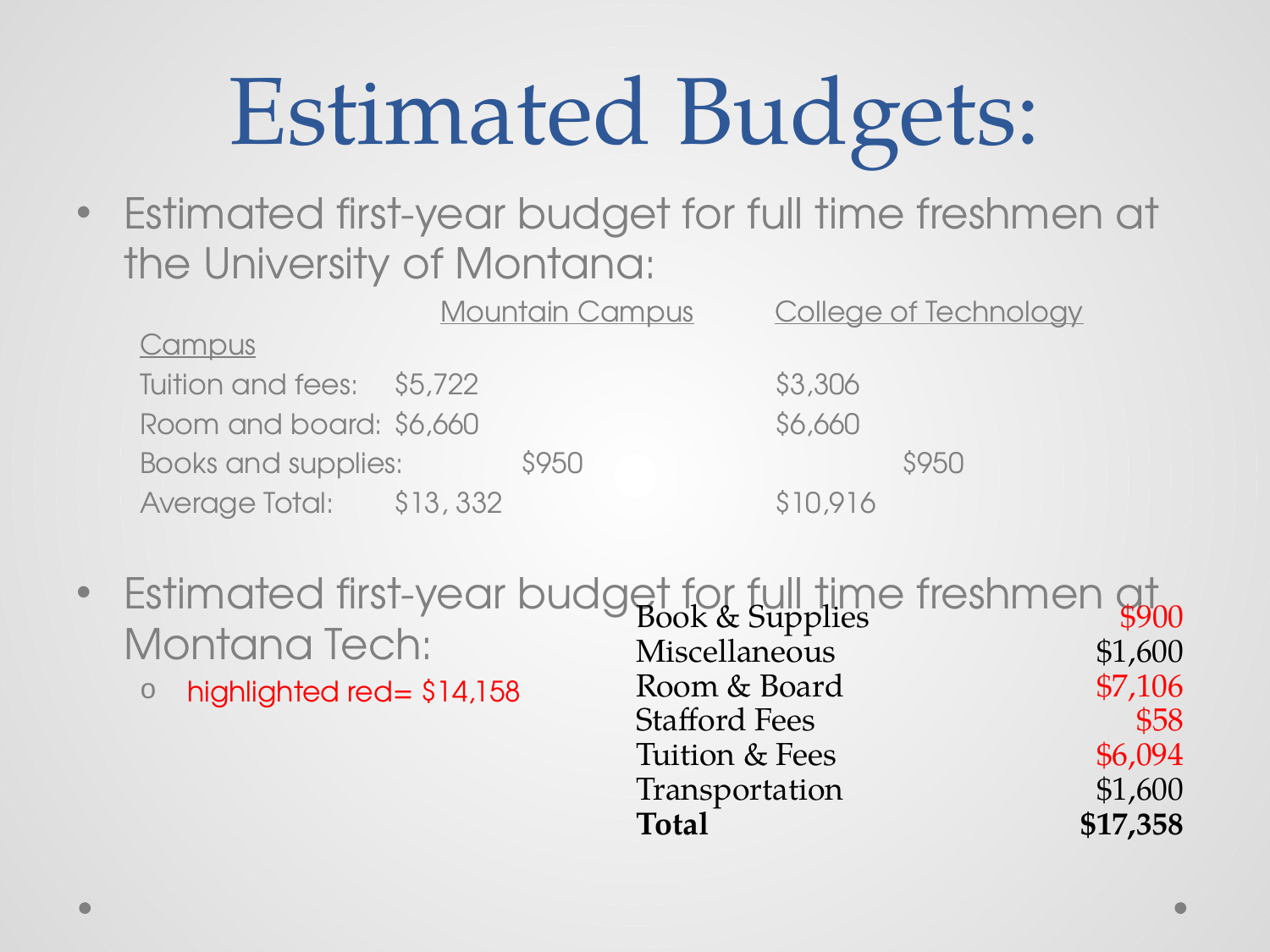

# Estimated Budgets:
Estimated first-year budget for full time freshmen at the University of Montana:
		      Mountain Campus	College of Technology Campus
Tuition and fees:	$5,722			$3,306
Room and board:	$6,660			$6,660
Books and supplies:	$950			$950
Average Total:	$13, 332			$10,916

Estimated first-year budget for full time freshmen at Montana Tech:
 highlighted red= $14,158
| Book & Supplies | $900 |
| --- | --- |
| Miscellaneous | $1,600 |
| Room & Board | $7,106 |
| Stafford Fees | $58 |
| Tuition & Fees | $6,094 |
| Transportation | $1,600 |
| Total | $17,358 |